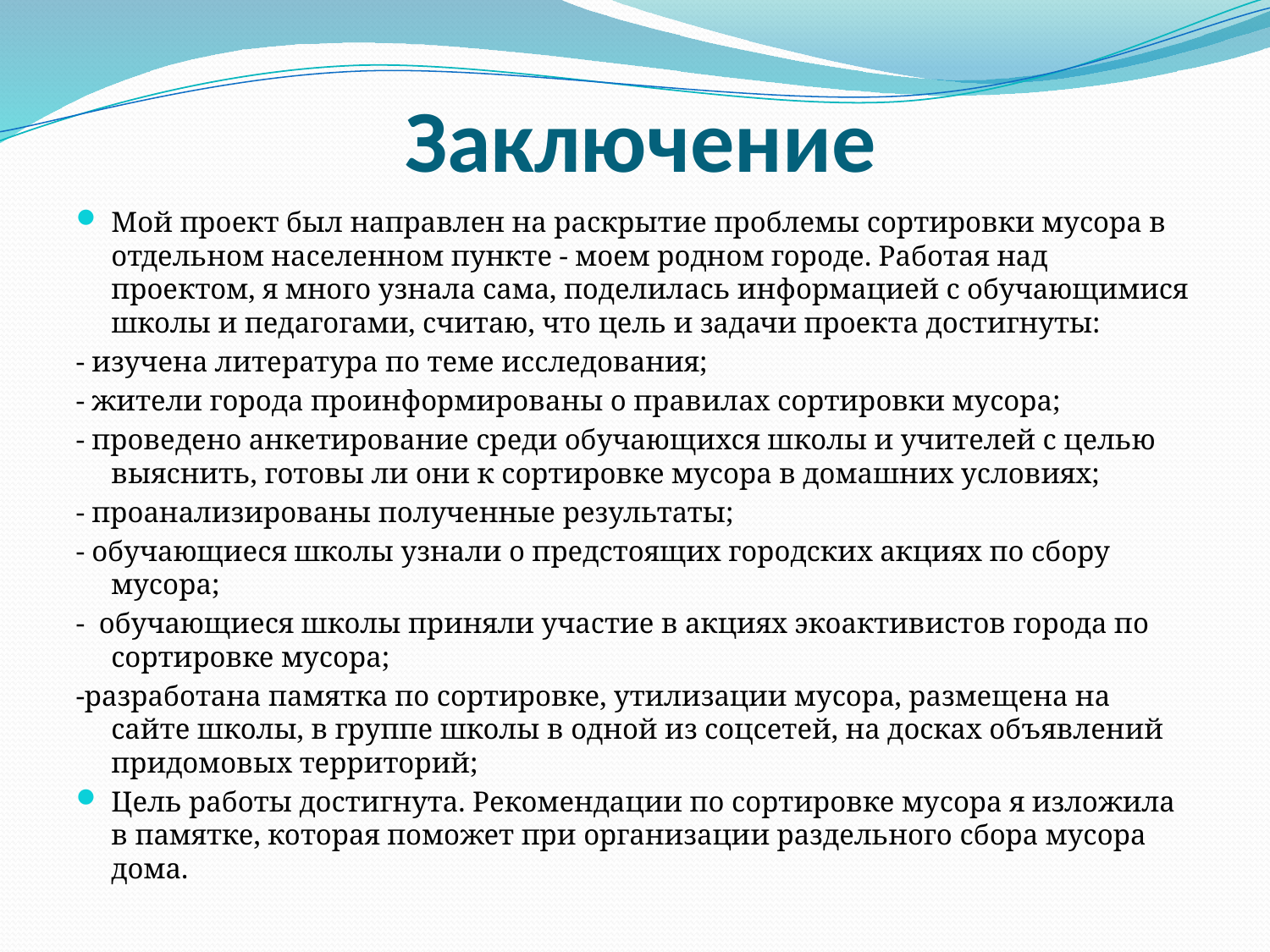

# Заключение
Мой проект был направлен на раскрытие проблемы сортировки мусора в отдельном населенном пункте - моем родном городе. Работая над проектом, я много узнала сама, поделилась информацией с обучающимися школы и педагогами, считаю, что цель и задачи проекта достигнуты:
- изучена литература по теме исследования;
- жители города проинформированы о правилах сортировки мусора;
- проведено анкетирование среди обучающихся школы и учителей с целью выяснить, готовы ли они к сортировке мусора в домашних условиях;
- проанализированы полученные результаты;
- обучающиеся школы узнали о предстоящих городских акциях по сбору мусора;
-  обучающиеся школы приняли участие в акциях экоактивистов города по сортировке мусора;
-разработана памятка по сортировке, утилизации мусора, размещена на сайте школы, в группе школы в одной из соцсетей, на досках объявлений придомовых территорий;
Цель работы достигнута. Рекомендации по сортировке мусора я изложила в памятке, которая поможет при организации раздельного сбора мусора дома.